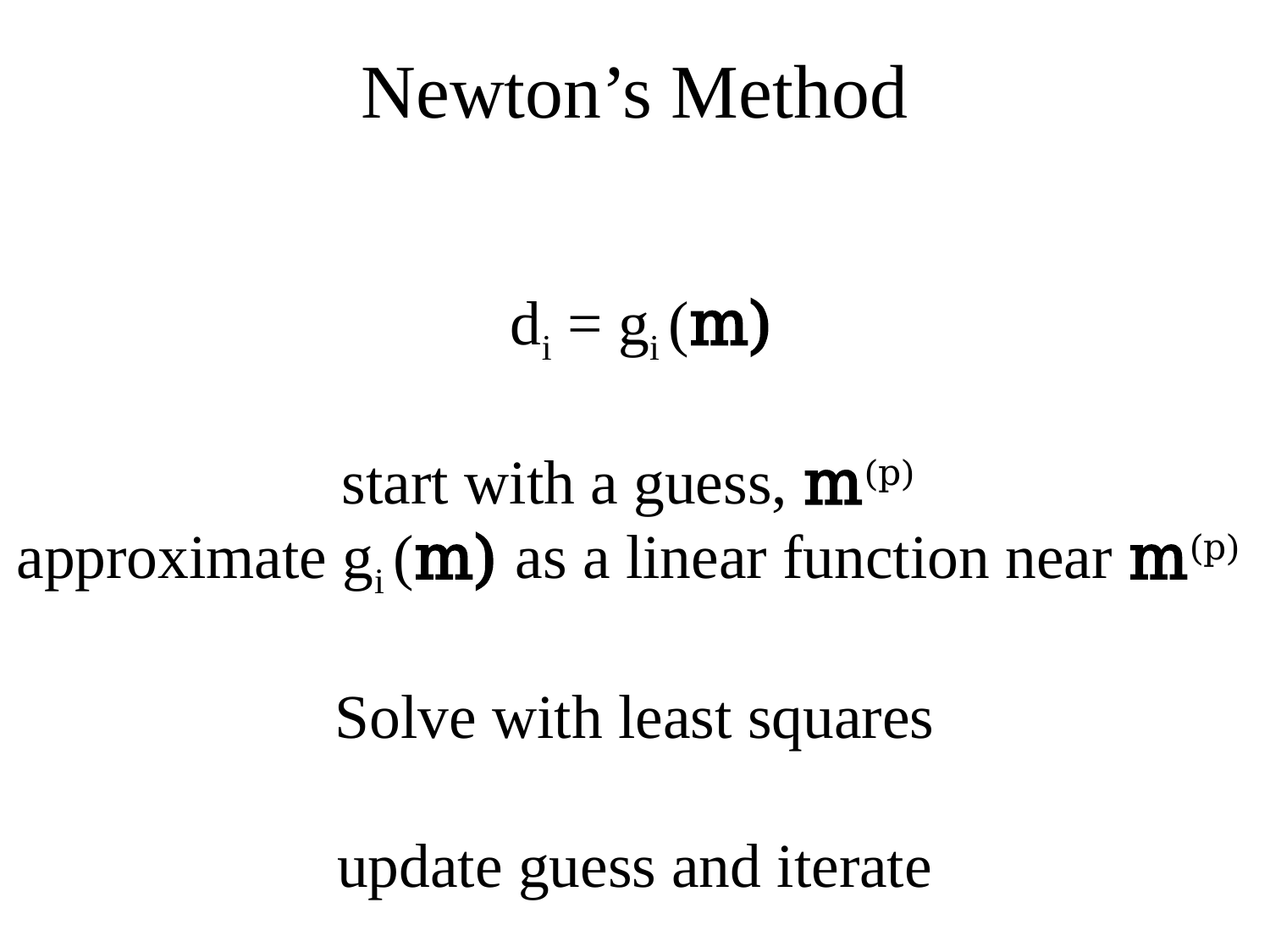

# Newton’s Method di = gi (m) start with a guess, m(p) approximate gi (m) as a linear function near m(p) Solve with least squares update guess and iterate